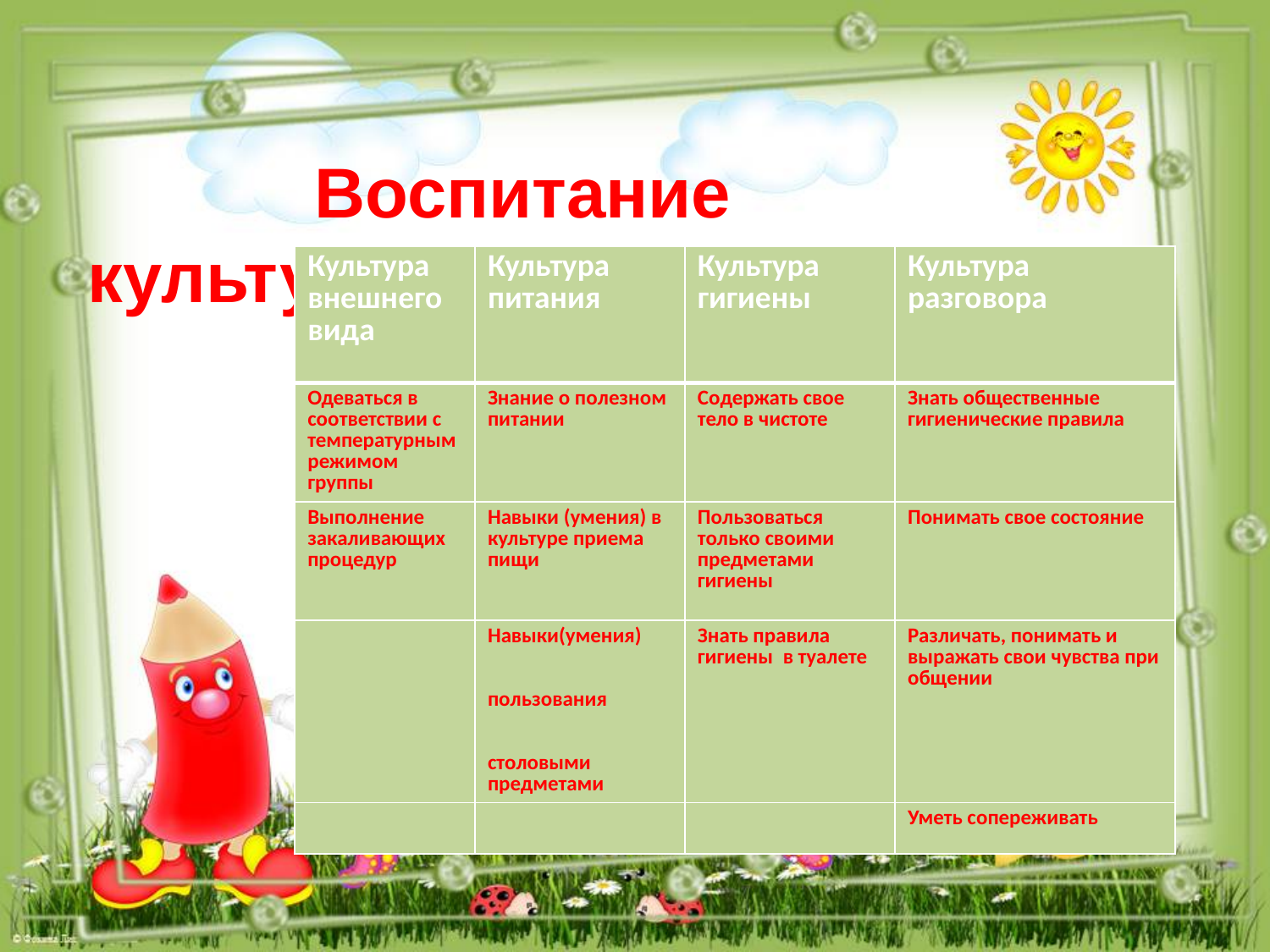

# Воспитание культурно-гигиенических навыков
| Культура внешнего вида | Культура питания | Культура гигиены | Культура разговора |
| --- | --- | --- | --- |
| Одеваться в соответствии с температурным режимом группы | Знание о полезном питании | Содержать свое тело в чистоте | Знать общественные гигиенические правила |
| Выполнение закаливающих процедур | Навыки (умения) в культуре приема пищи | Пользоваться только своими предметами гигиены | Понимать свое состояние |
|  | Навыки(умения) пользования столовыми предметами | Знать правила гигиены в туалете | Различать, понимать и выражать свои чувства при общении |
|  |  |  | Уметь сопереживать |